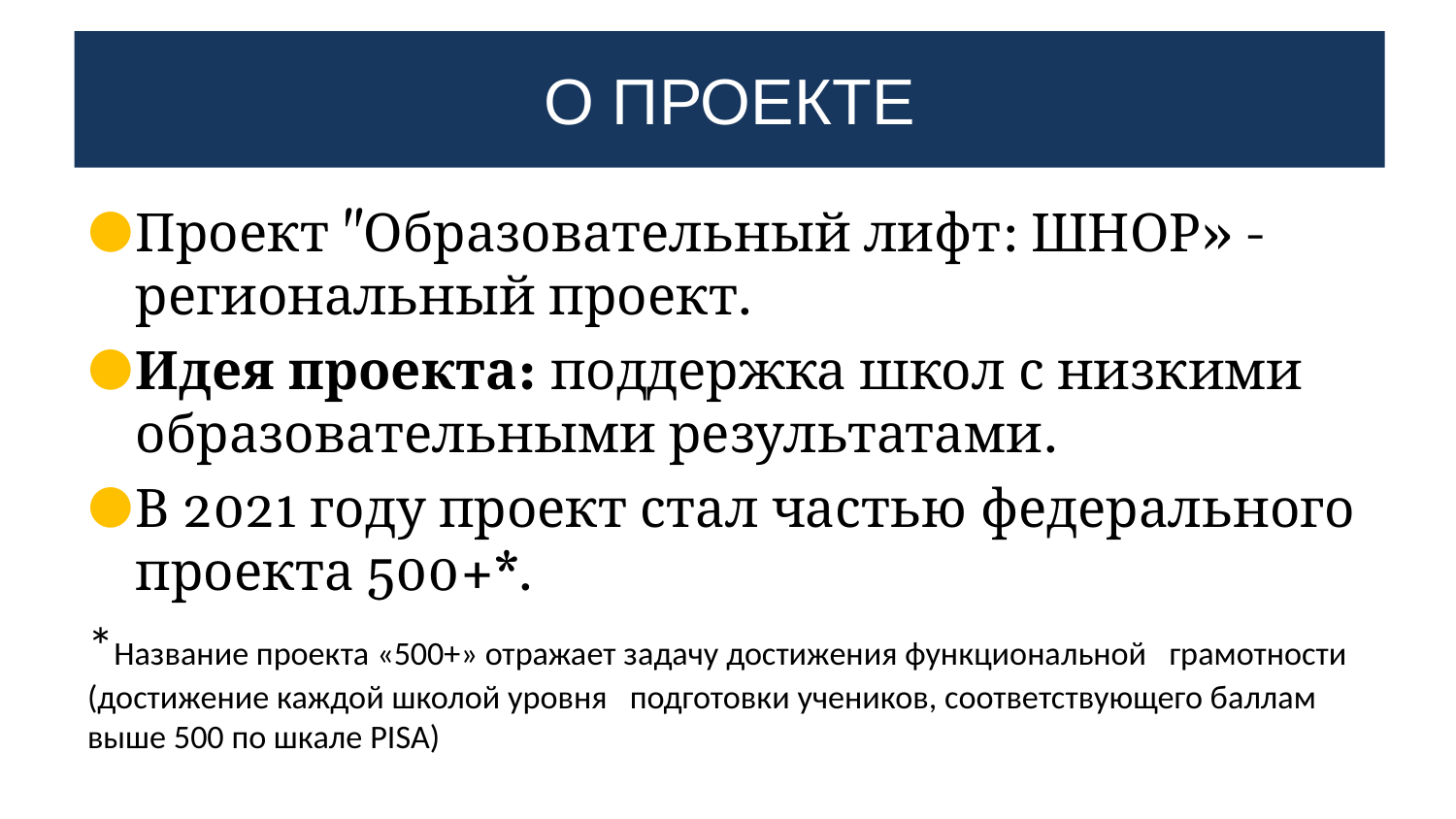

# О ПРОЕКТЕ
Проект "Образовательный лифт: ШНОР» - региональный проект.
Идея проекта: поддержка школ с низкими образовательными результатами.
В 2021 году проект стал частью федерального проекта 500+*.
*Название проекта «500+» отражает задачу достижения функциональной   грамотности (достижение каждой школой уровня   подготовки учеников, соответствующего баллам выше 500 по шкале PISA)